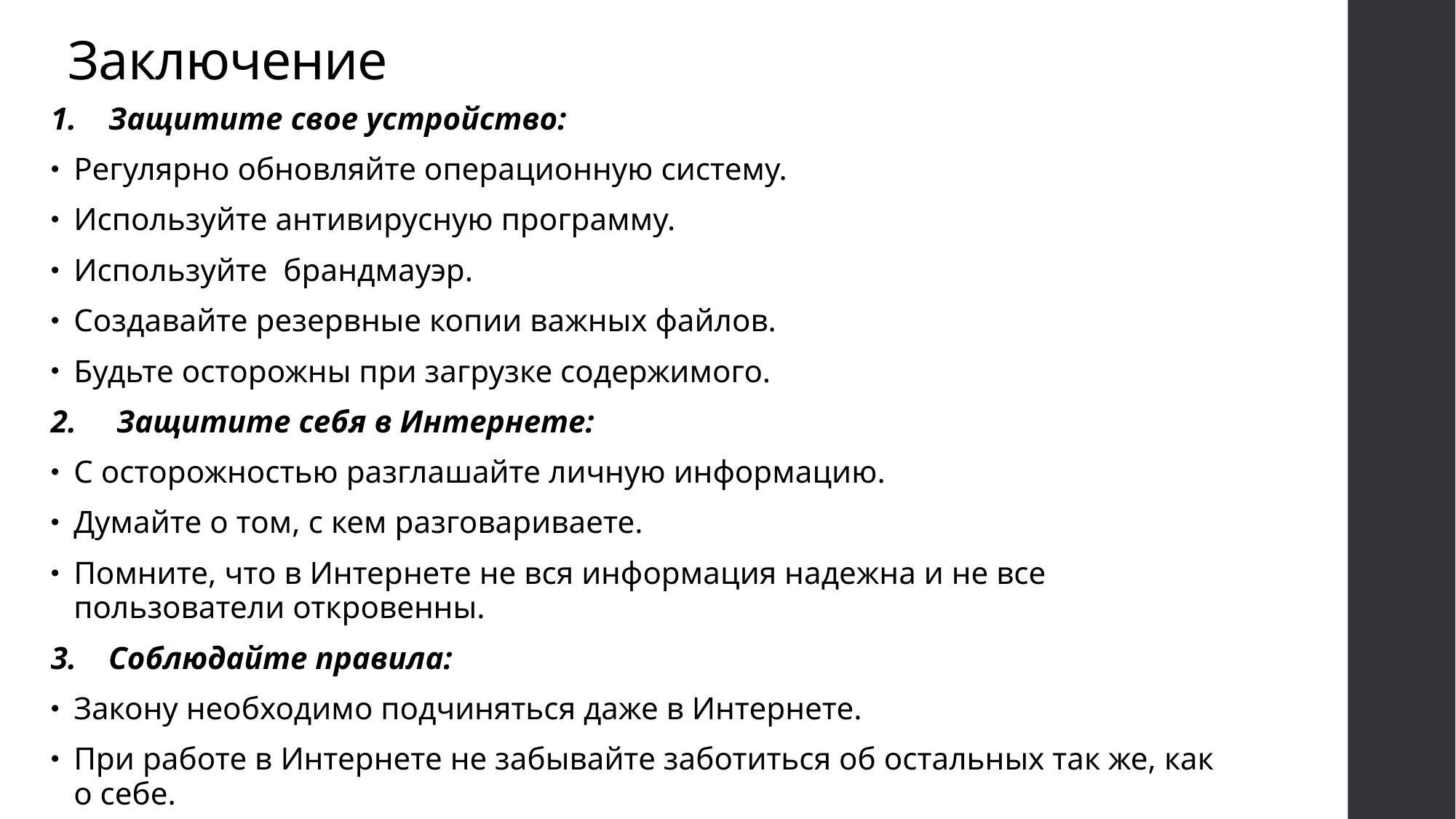

# Заключение
1.    Защитите свое устройство:
Регулярно обновляйте операционную систему.
Используйте антивирусную программу.
Используйте  брандмауэр.
Создавайте резервные копии важных файлов.
Будьте осторожны при загрузке содержимого.
2.     Защитите себя в Интернете:
С осторожностью разглашайте личную информацию.
Думайте о том, с кем разговариваете.
Помните, что в Интернете не вся информация надежна и не все пользователи откровенны.
3.    Соблюдайте правила:
Закону необходимо подчиняться даже в Интернете.
При работе в Интернете не забывайте заботиться об остальных так же, как о себе.